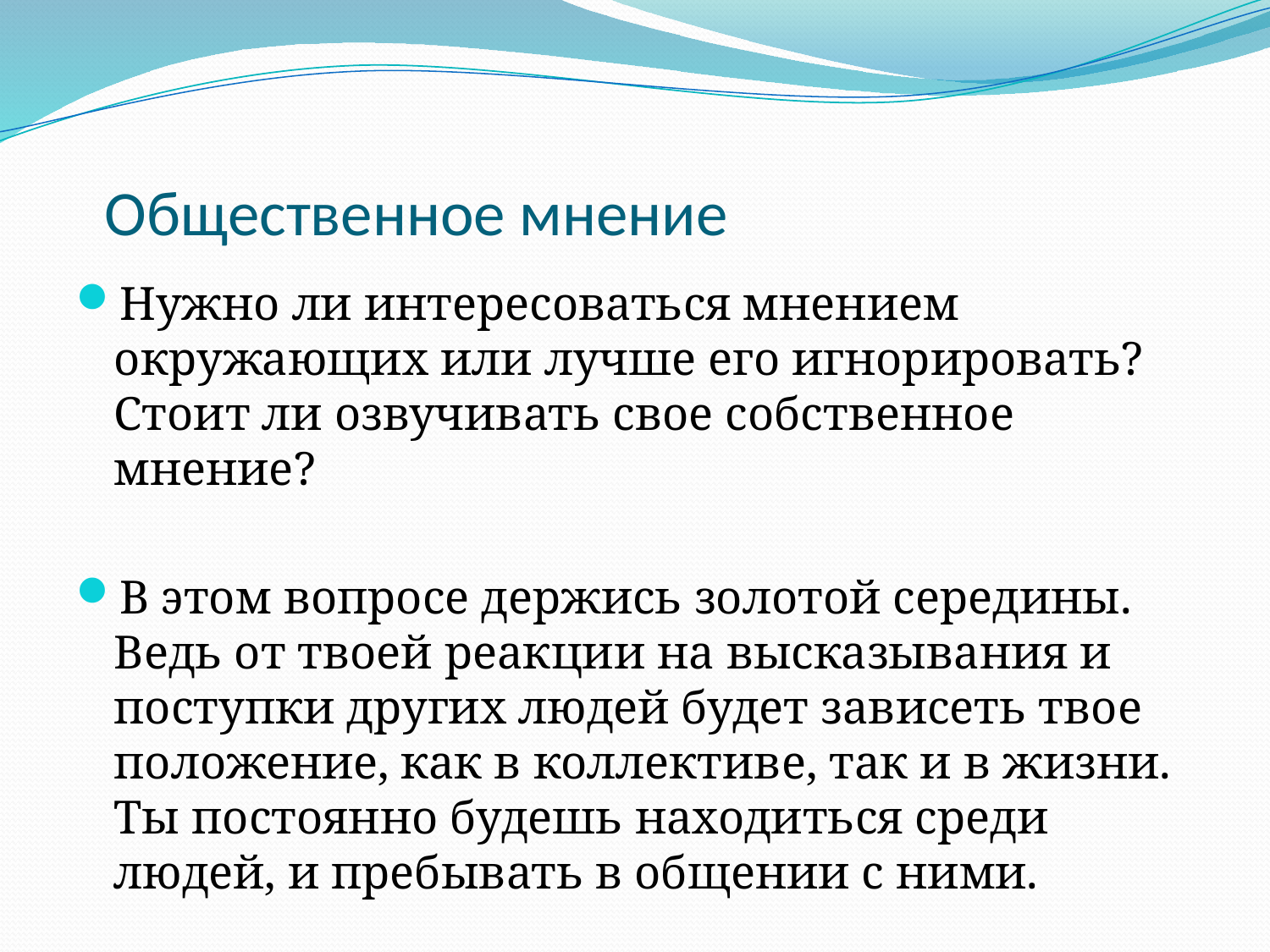

# Общественное мнение
Нужно ли интересоваться мнением окружающих или лучше его игнорировать? Стоит ли озвучивать свое собственное мнение?

В этом вопросе держись золотой середины. Ведь от твоей реакции на высказывания и поступки других людей будет зависеть твое положение, как в коллективе, так и в жизни. Ты постоянно будешь находиться среди людей, и пребывать в общении с ними.